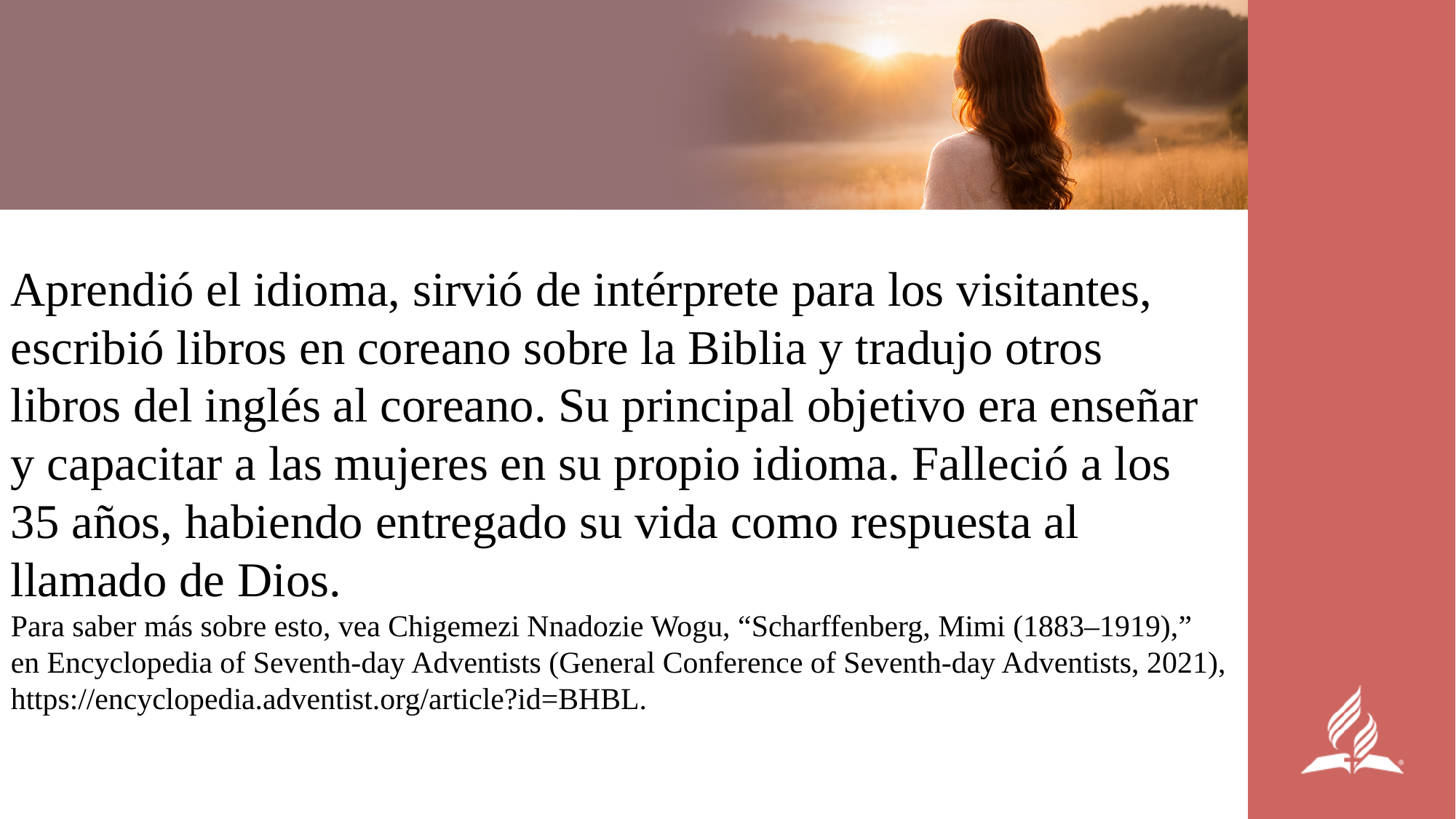

Aprendió el idioma, sirvió de intérprete para los visitantes, escribió libros en coreano sobre la Biblia y tradujo otros libros del inglés al coreano. Su principal objetivo era enseñar y capacitar a las mujeres en su propio idioma. Falleció a los 35 años, habiendo entregado su vida como respuesta al llamado de Dios.
Para saber más sobre esto, vea Chigemezi Nnadozie Wogu, “Scharffenberg, Mimi (1883–1919),” en Encyclopedia of Seventh-day Adventists (General Conference of Seventh-day Adventists, 2021), https://encyclopedia.adventist.org/article?id=BHBL.